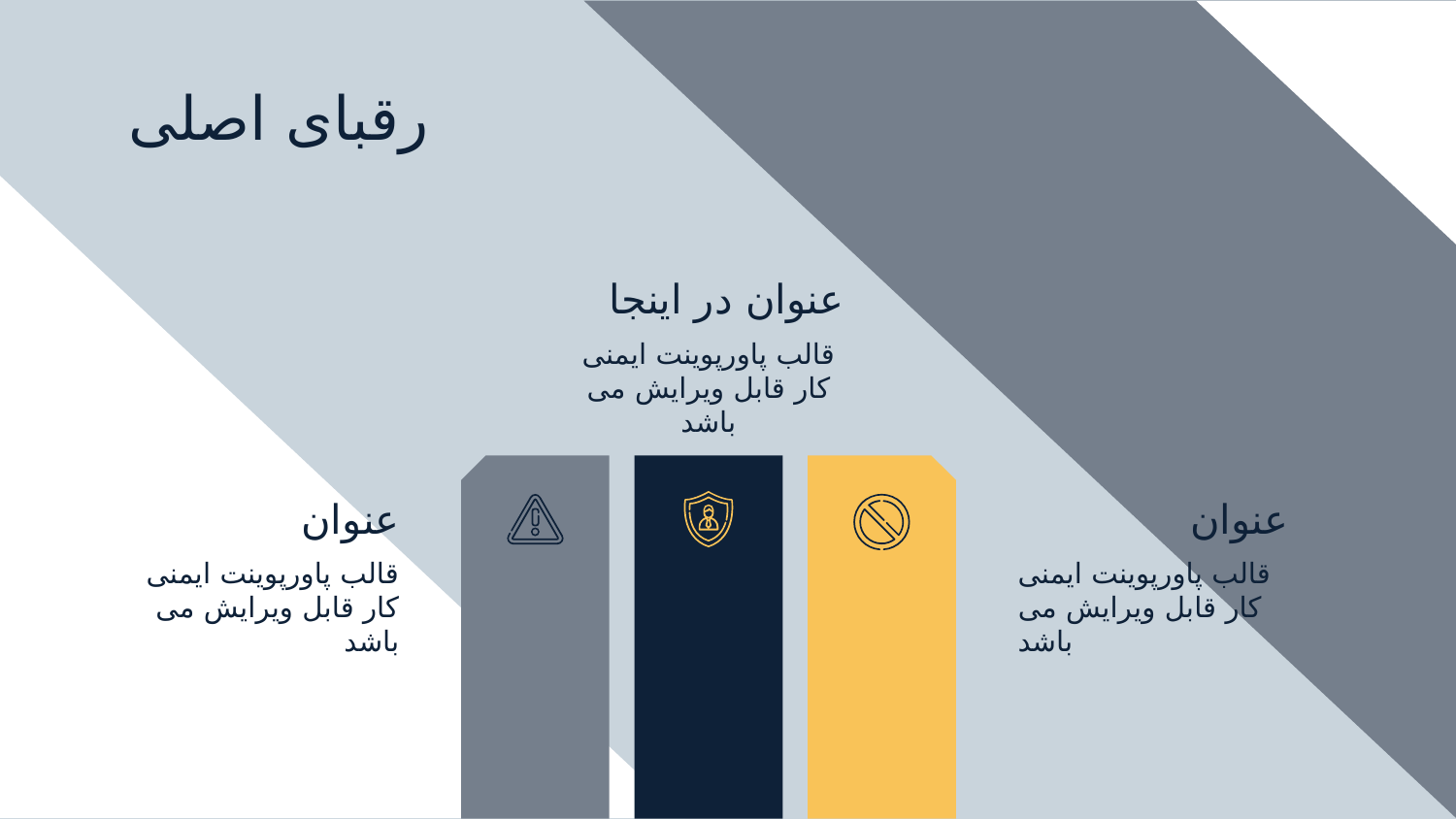

# رقبای اصلی
عنوان در اینجا
قالب پاورپوینت ایمنی کار قابل ویرایش می باشد

عنوان
عنوان

قالب پاورپوینت ایمنی کار قابل ویرایش می باشد
قالب پاورپوینت ایمنی کار قابل ویرایش می باشد